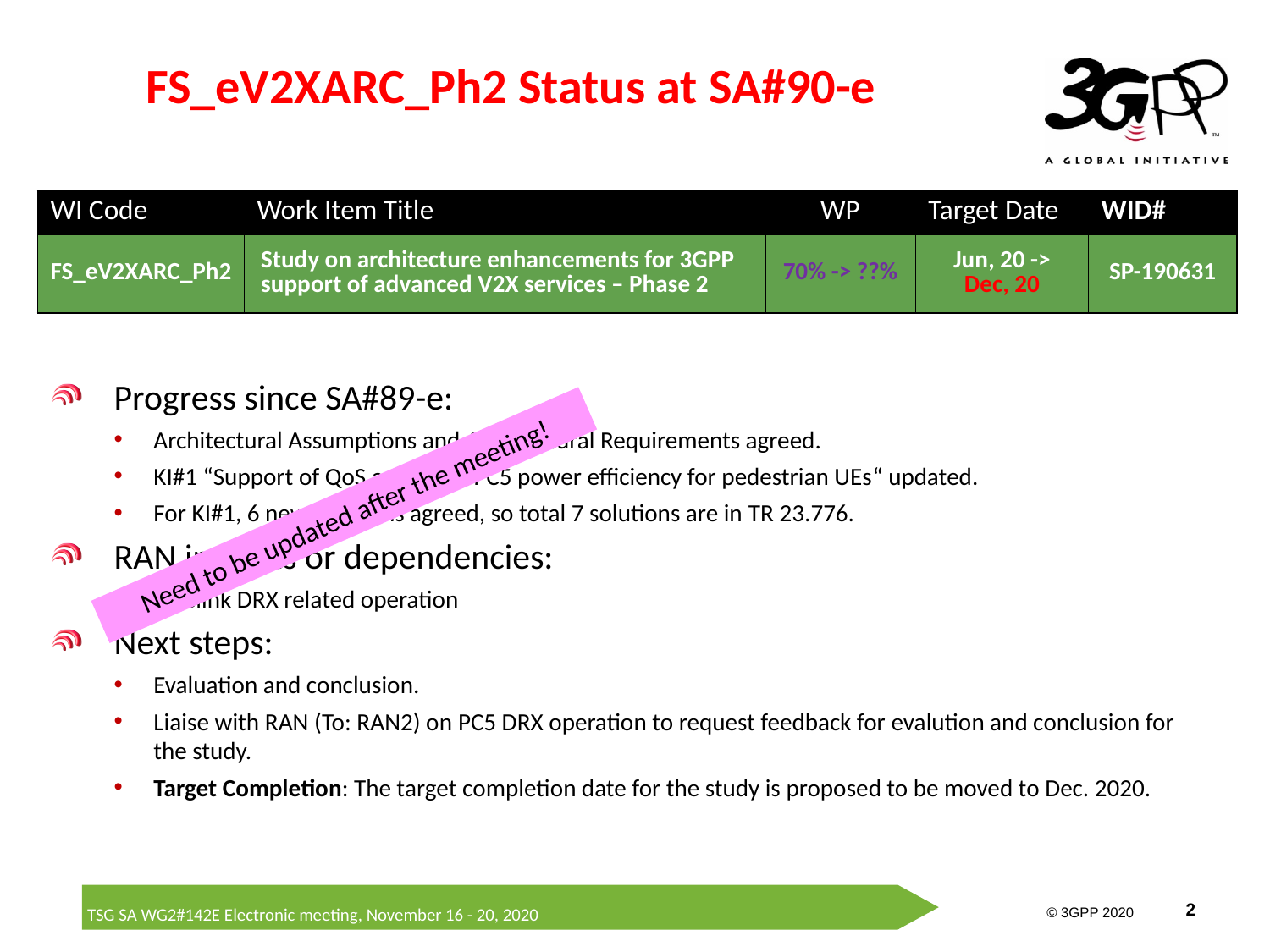

# FS_eV2XARC_Ph2 Status at SA#90-e
| WI Code | Work Item Title | WP | Target Date | WID# |
| --- | --- | --- | --- | --- |
| FS\_eV2XARC\_Ph2 | Study on architecture enhancements for 3GPP support of advanced V2X services – Phase 2 | 70% -> ??% | Jun, 20 -> Dec, 20 | SP-190631 |
Progress since SA#89-e:
Architectural Assumptions and Architectural Requirements agreed.
KI#1 “Support of QoS aware NR PC5 power efficiency for pedestrian UEs“ updated.
For KI#1, 6 new solutions agreed, so total 7 solutions are in TR 23.776.
RAN impacts or dependencies:
Sidelink DRX related operation
Next steps:
Evaluation and conclusion.
Liaise with RAN (To: RAN2) on PC5 DRX operation to request feedback for evalution and conclusion for the study.
Target Completion: The target completion date for the study is proposed to be moved to Dec. 2020.

Need to be updated after the meeting!